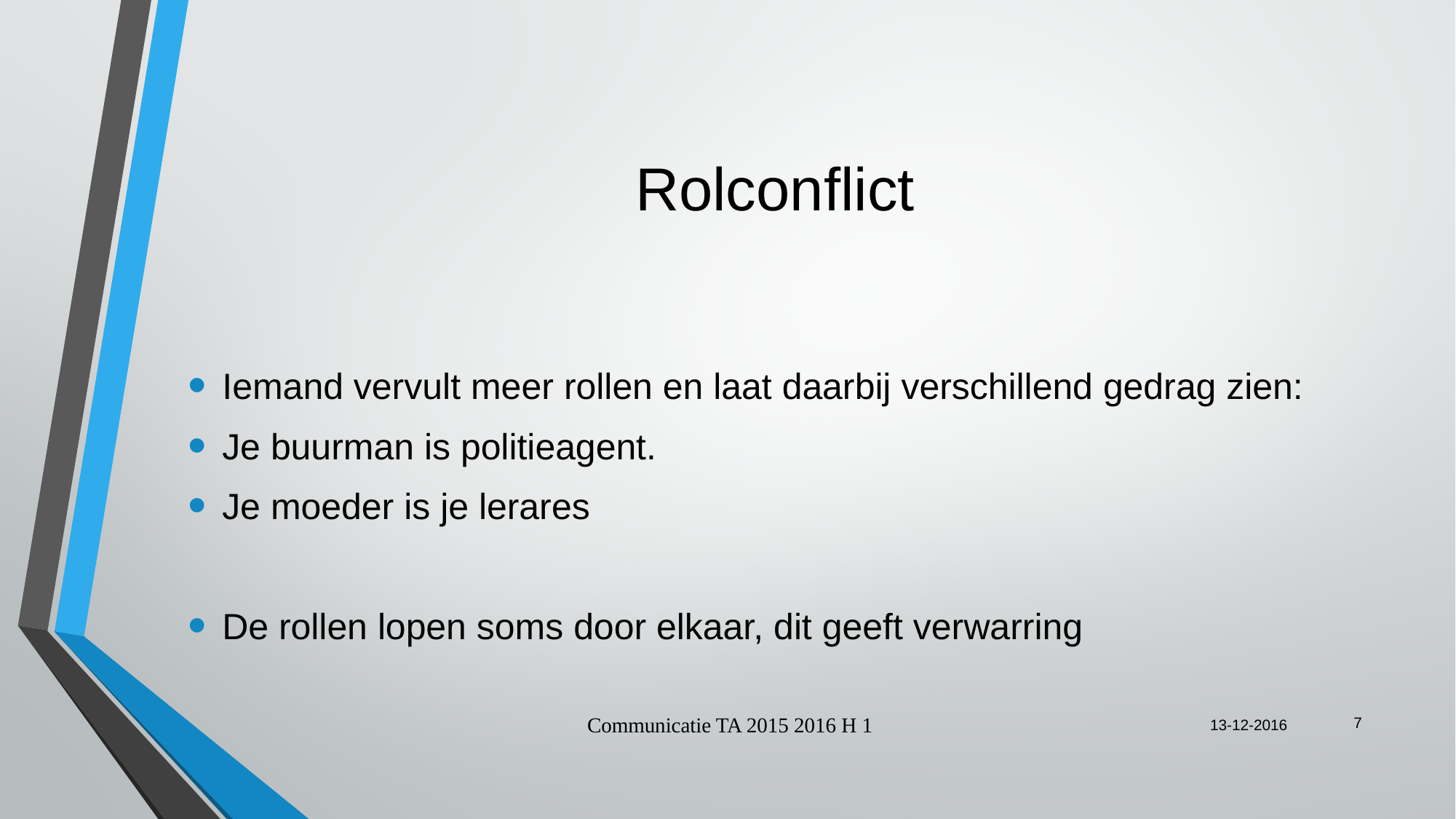

# Rolconflict
Iemand vervult meer rollen en laat daarbij verschillend gedrag zien:
Je buurman is politieagent.
Je moeder is je lerares

De rollen lopen soms door elkaar, dit geeft verwarring
7
Communicatie TA 2015 2016 H 1
13-12-2016